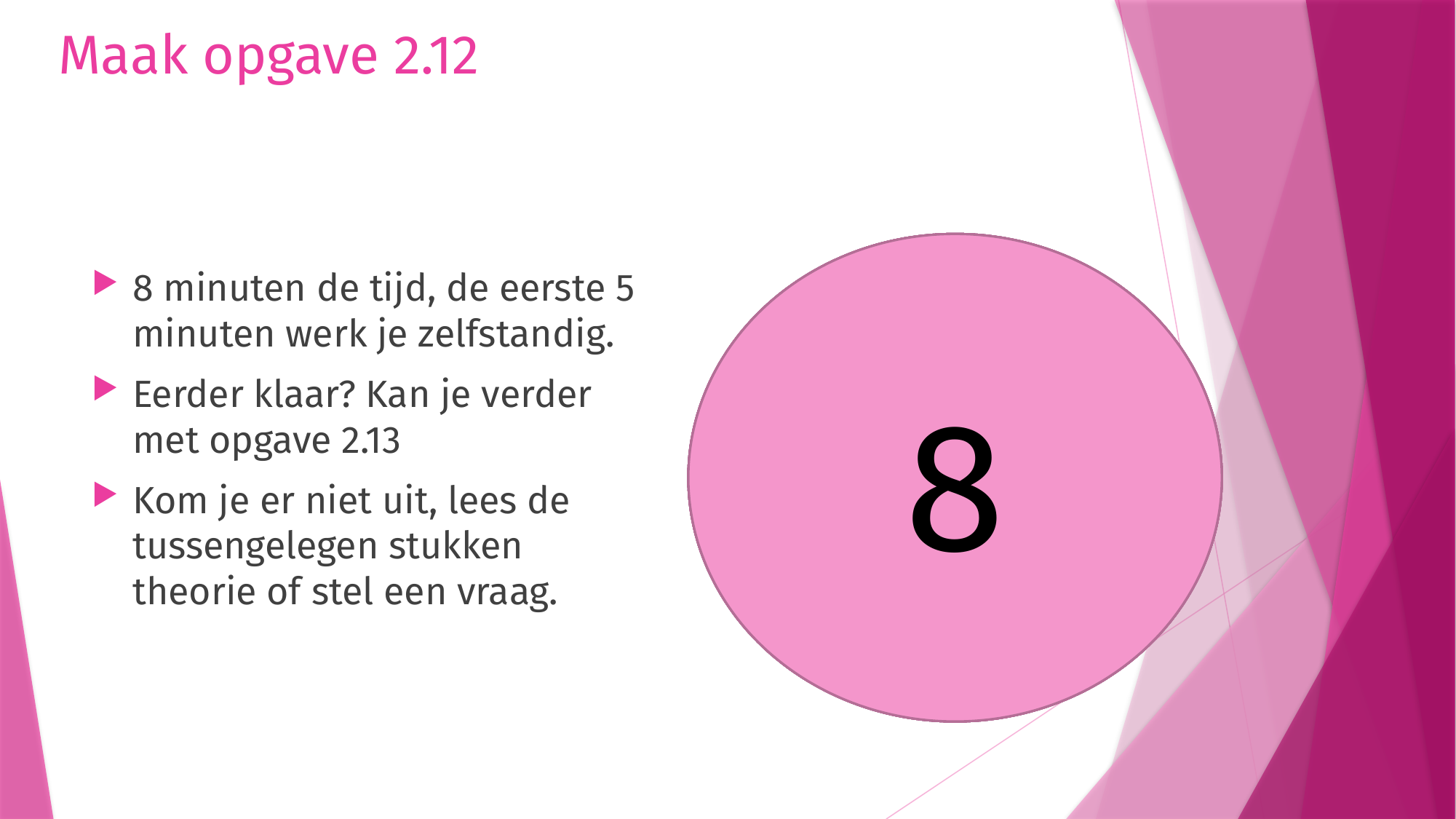

# Maak opgave 2.12
8
7
6
5
4
3
1
2
8 minuten de tijd, de eerste 5 minuten werk je zelfstandig.
Eerder klaar? Kan je verder met opgave 2.13
Kom je er niet uit, lees de tussengelegen stukken theorie of stel een vraag.